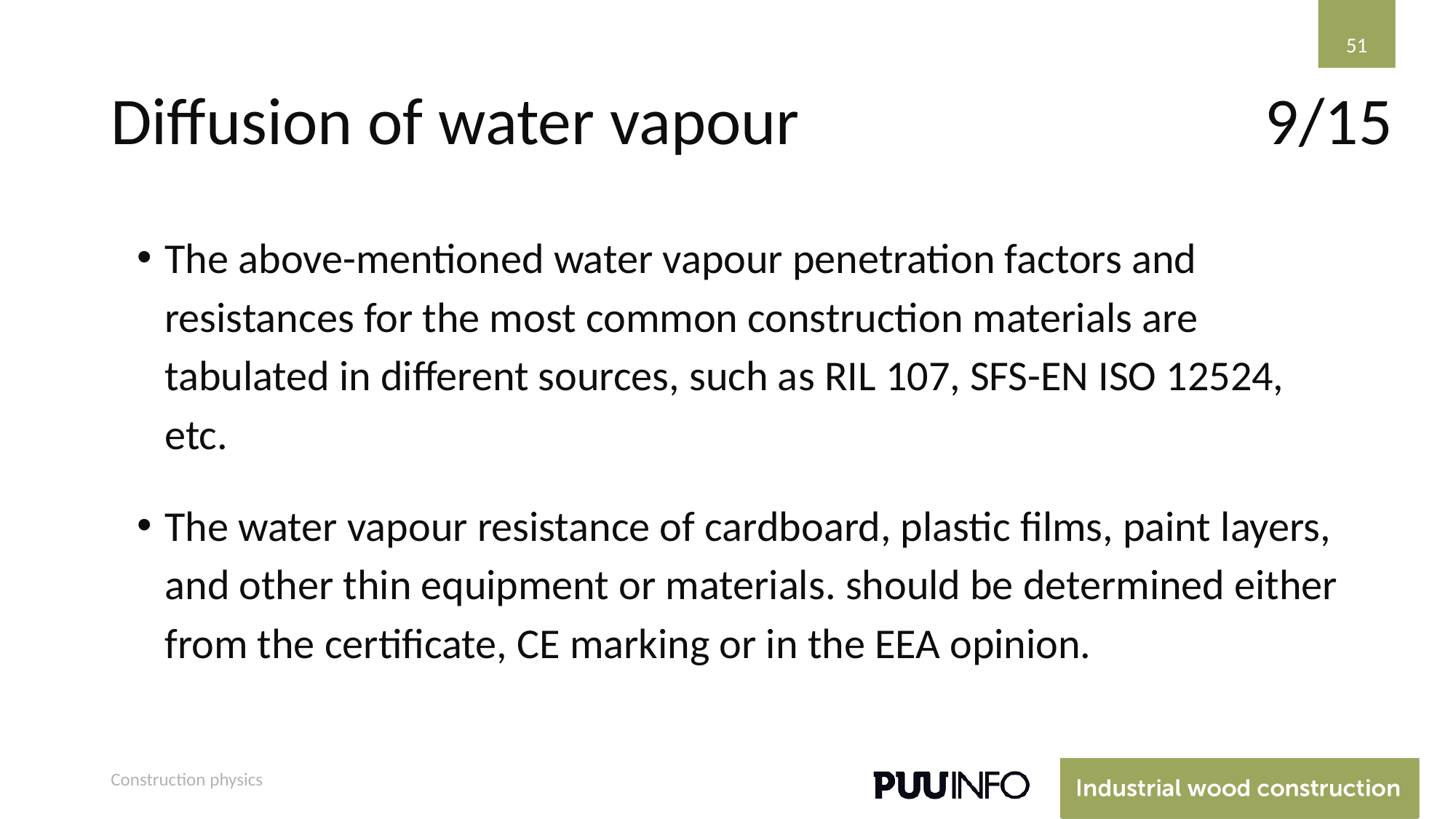

51
# Diffusion of water vapour
9/15
The above-mentioned water vapour penetration factors and resistances for the most common construction materials are tabulated in different sources, such as RIL 107, SFS-EN ISO 12524, etc.
The water vapour resistance of cardboard, plastic films, paint layers, and other thin equipment or materials. should be determined either from the certificate, CE marking or in the EEA opinion.

Construction physics